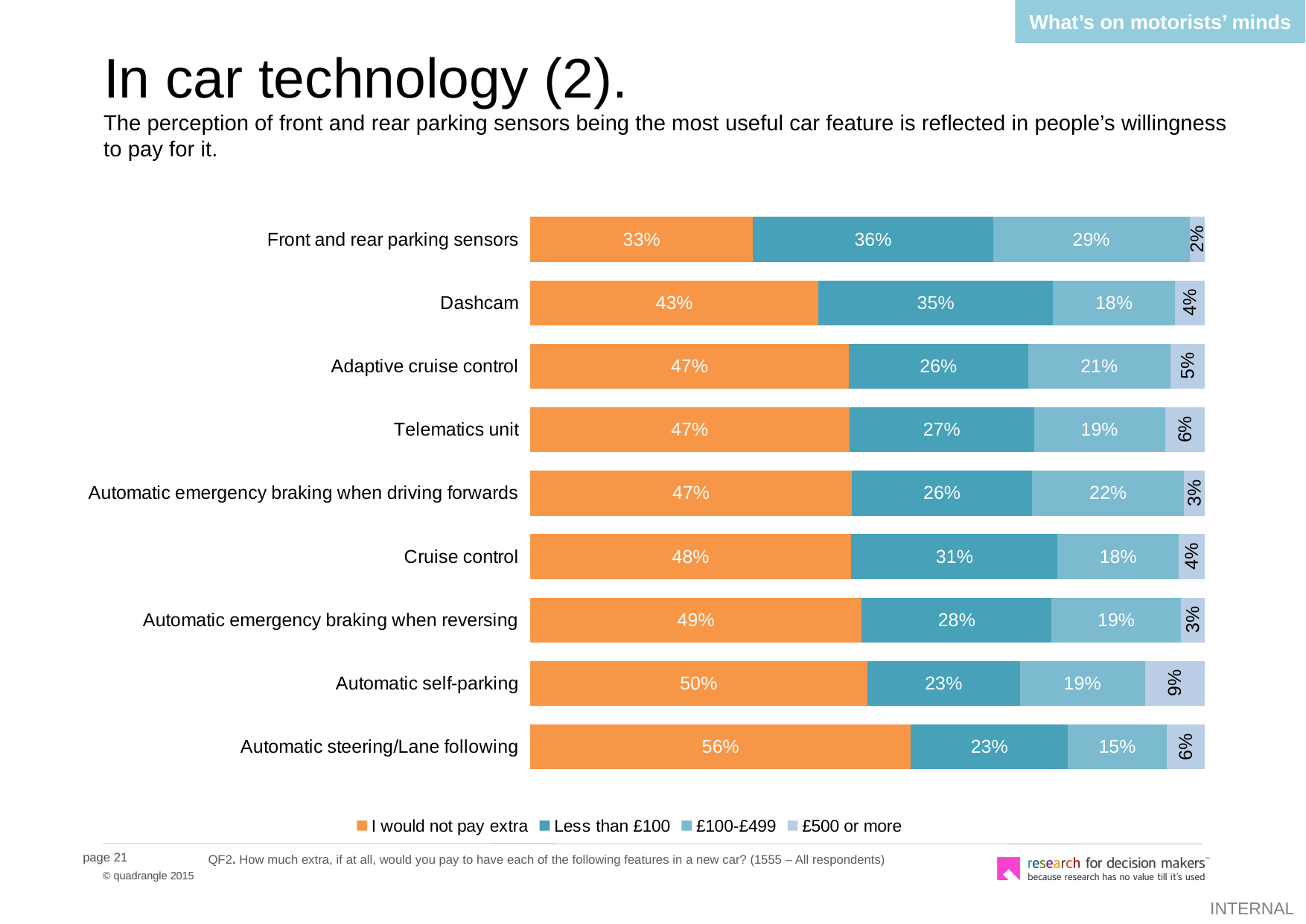

What’s on motorists’ minds
In car technology (2).
The perception of front and rear parking sensors being the most useful car feature is reflected in people’s willingness to pay for it.

### Chart

| Category | I would not pay extra | Less than £100 | £100-£499 | £500 or more |
|---|---|---|---|---|
| Automatic steering/Lane following | 0.5648796609328 | 0.23240629735650012 | 0.1470281274908 | 0.055685914219879985 |
| Automatic self-parking | 0.5002455626346005 | 0.22591817692240018 | 0.18543858013880019 | 0.08839768030416002 |
| Automatic emergency braking when reversing | 0.4917651662113 | 0.2816818917644005 | 0.1917125720133 | 0.034840370010960034 |
| Cruise control | 0.4766159870233002 | 0.3055395251919 | 0.17994786779540026 | 0.03789661998934001 |
| Automatic emergency braking when driving forwards | 0.4744160454953 | 0.2647077098539 | 0.2240965504048 | 0.030000000000000002 |
| Telematics unit | 0.47376005853429976 | 0.2733767107278005 | 0.19464683488640025 | 0.05821639585152004 |
| Adaptive cruise control | 0.4701091206136 | 0.2640911633966 | 0.2101974737730001 | 0.05 |
| Dashcam | 0.4279268747722005 | 0.3471145429015 | 0.18146870339750018 | 0.04348987892878 |
| Front and rear parking sensors | 0.3308274154678005 | 0.3556785212958005 | 0.29136255152910023 | 0.022131511707240002 |
QF2. How much extra, if at all, would you pay to have each of the following features in a new car? (1555 – All respondents)